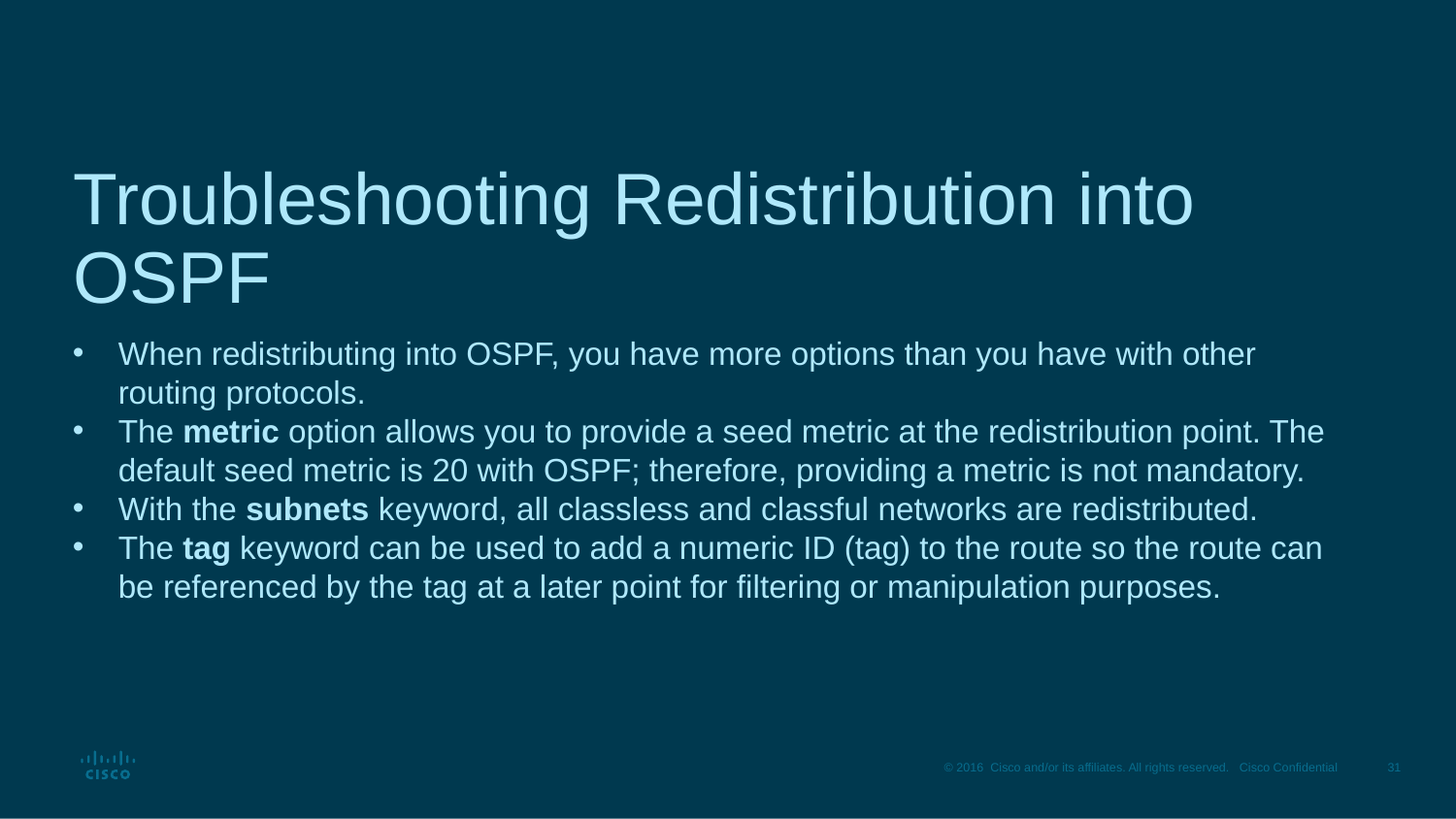

# Troubleshooting Redistribution into OSPF
When redistributing into OSPF, you have more options than you have with other routing protocols.
The metric option allows you to provide a seed metric at the redistribution point. The default seed metric is 20 with OSPF; therefore, providing a metric is not mandatory.
With the subnets keyword, all classless and classful networks are redistributed.
The tag keyword can be used to add a numeric ID (tag) to the route so the route can be referenced by the tag at a later point for filtering or manipulation purposes.